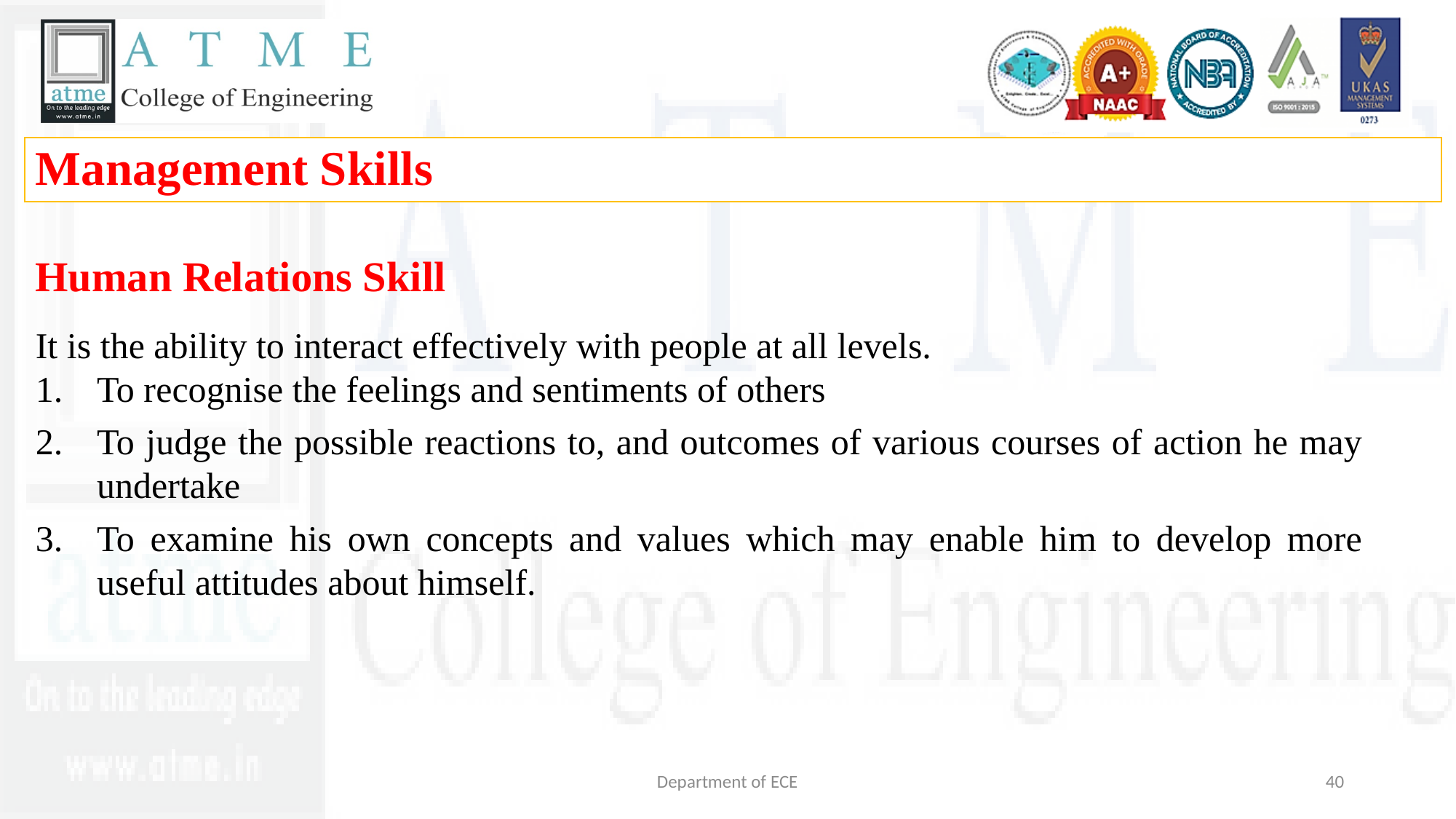

Management Skills
Human Relations Skill
It is the ability to interact effectively with people at all levels.
To recognise the feelings and sentiments of others
To judge the possible reactions to, and outcomes of various courses of action he may undertake
To examine his own concepts and values which may enable him to develop more useful attitudes about himself.
Department of ECE
40